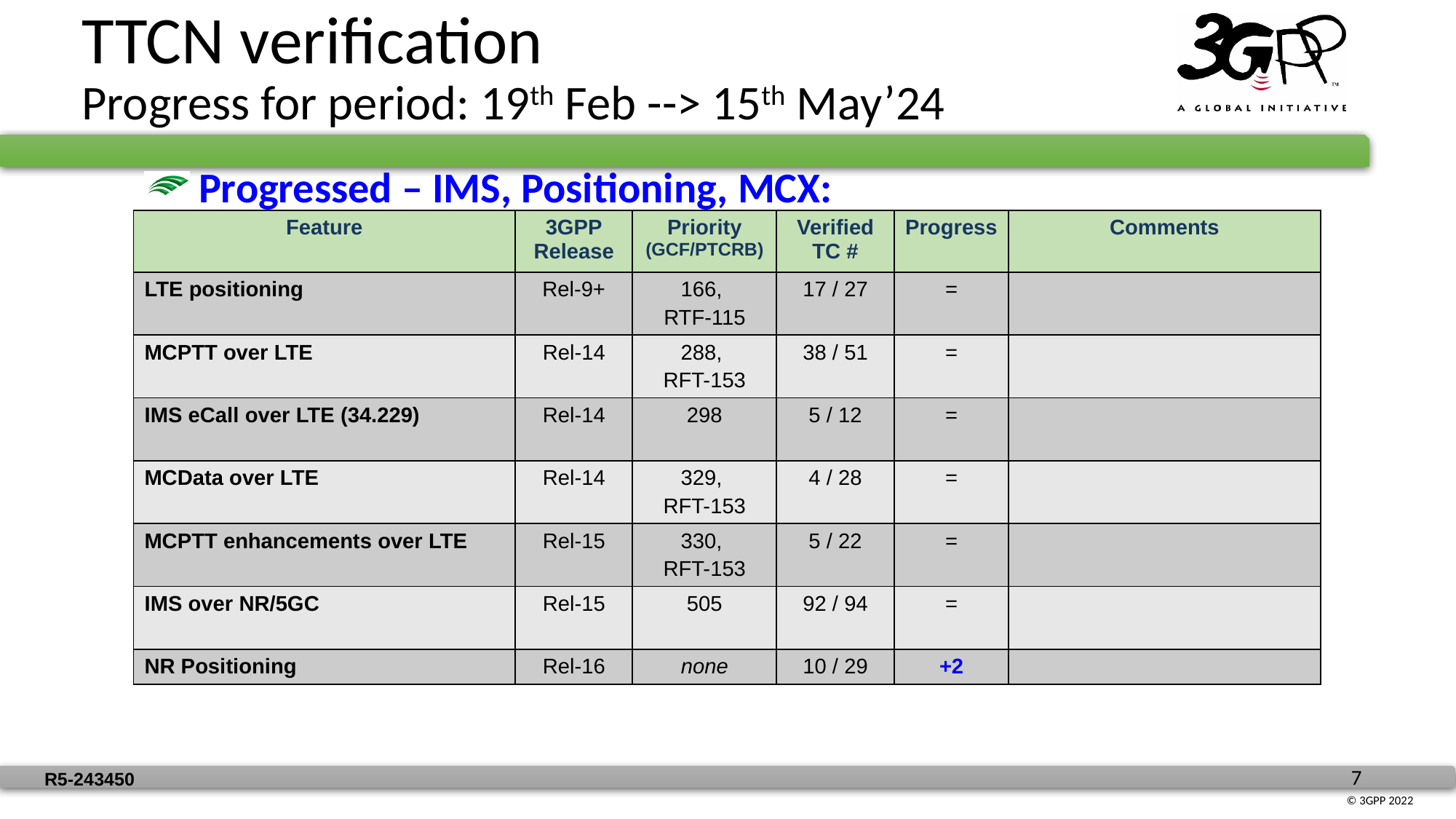

# TTCN verification Progress for period: 19th Feb --> 15th May’24
 Progressed – IMS, Positioning, MCX:

| Feature | 3GPP Release | Priority (GCF/PTCRB) | Verified TC # | Progress | Comments |
| --- | --- | --- | --- | --- | --- |
| LTE positioning | Rel-9+ | 166, RTF-115 | 17 / 27 | = |  |
| MCPTT over LTE | Rel-14 | 288, RFT-153 | 38 / 51 | = |  |
| IMS eCall over LTE (34.229) | Rel-14 | 298 | 5 / 12 | = |  |
| MCData over LTE | Rel-14 | 329, RFT-153 | 4 / 28 | = |  |
| MCPTT enhancements over LTE | Rel-15 | 330, RFT-153 | 5 / 22 | = |  |
| IMS over NR/5GC | Rel-15 | 505 | 92 / 94 | = |  |
| NR Positioning | Rel-16 | none | 10 / 29 | +2 |  |